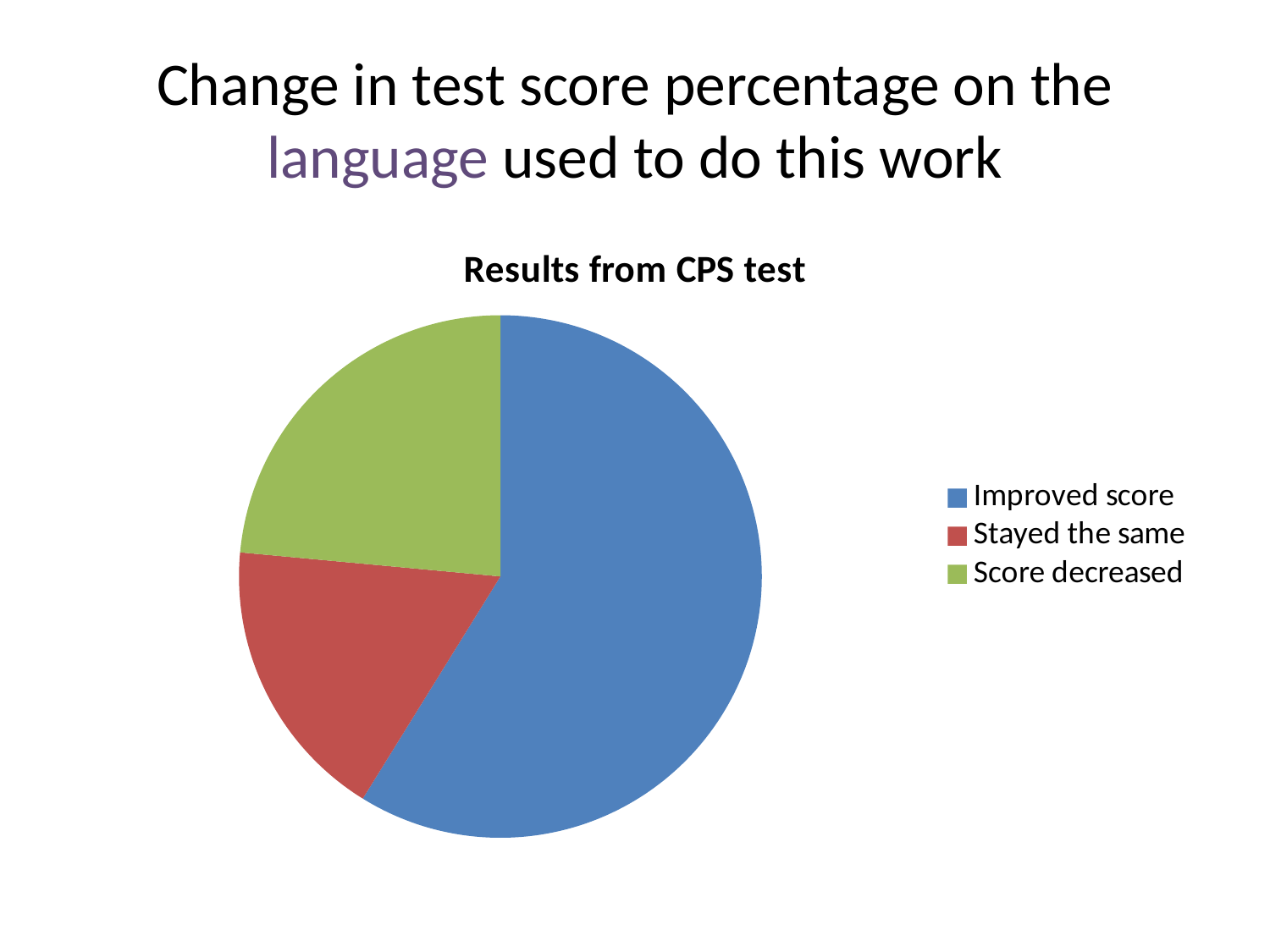

# Change in test score percentage on the language used to do this work

### Chart:

| Category | Results from CPS test |
|---|---|
| Improved score | 10.0 |
| Stayed the same | 3.0 |
| Score decreased | 4.0 |